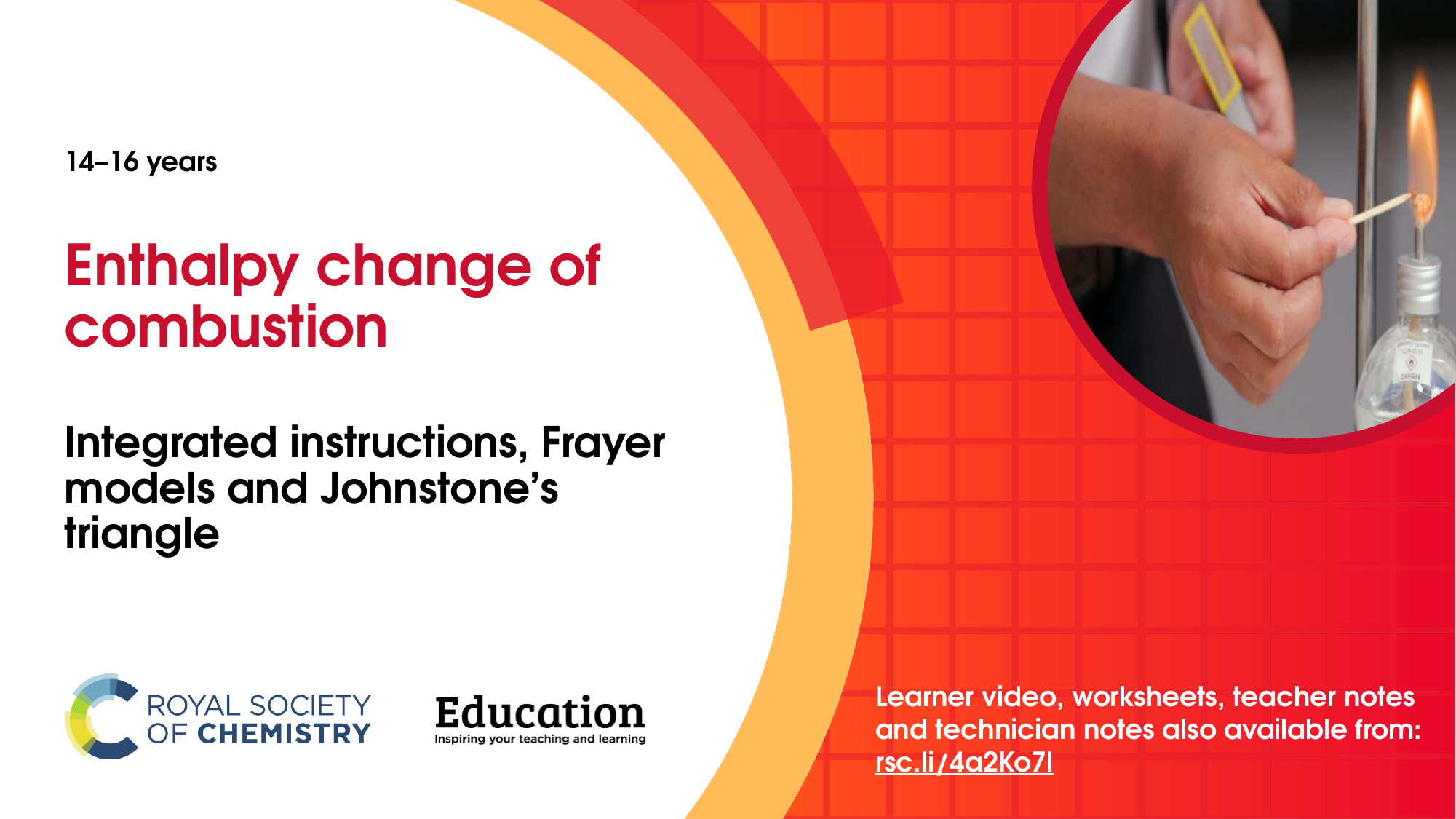

# 14–16 years
Enthalpy change of combustion

Integrated instructions, Frayer models and Johnstone’s triangle